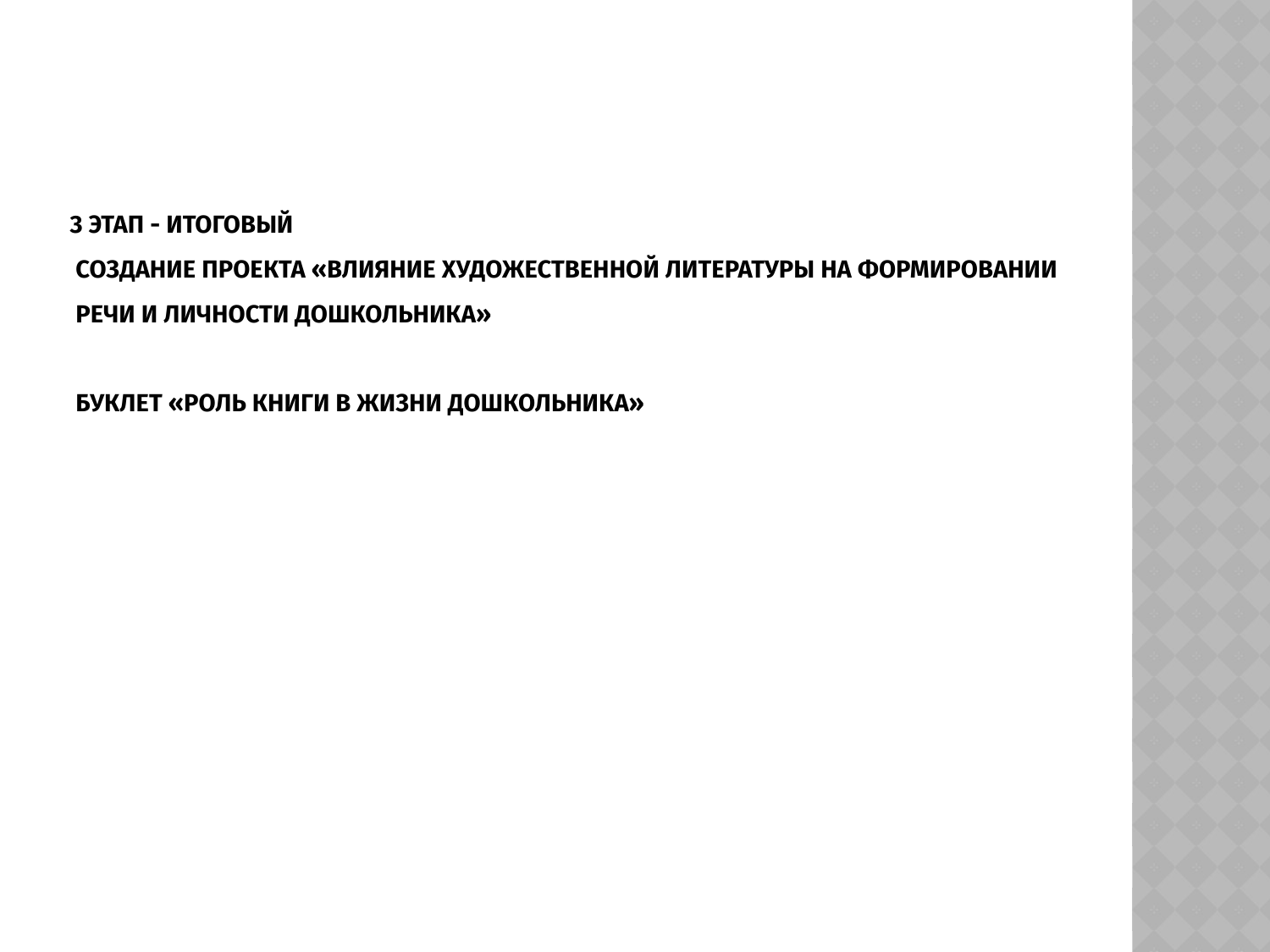

# 3 ЭТАП - ИТОГОВЫЙ Создание ПРОЕКТА «Влияние художественной литературы на формировании  речи и личности дошкольника» Буклет «Роль книги в жизни дошкольника»